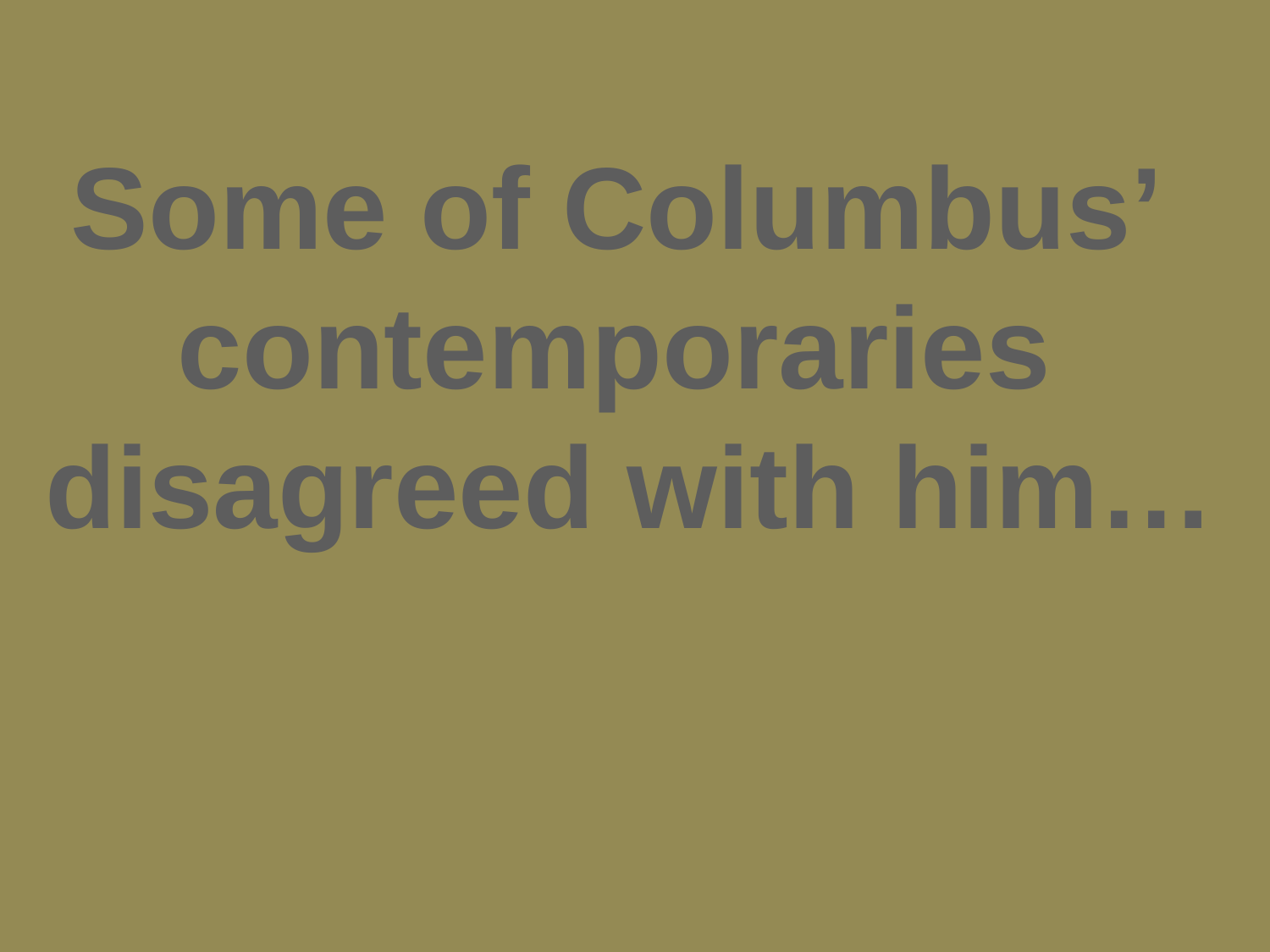

Some of Columbus’
contemporaries
disagreed with him…